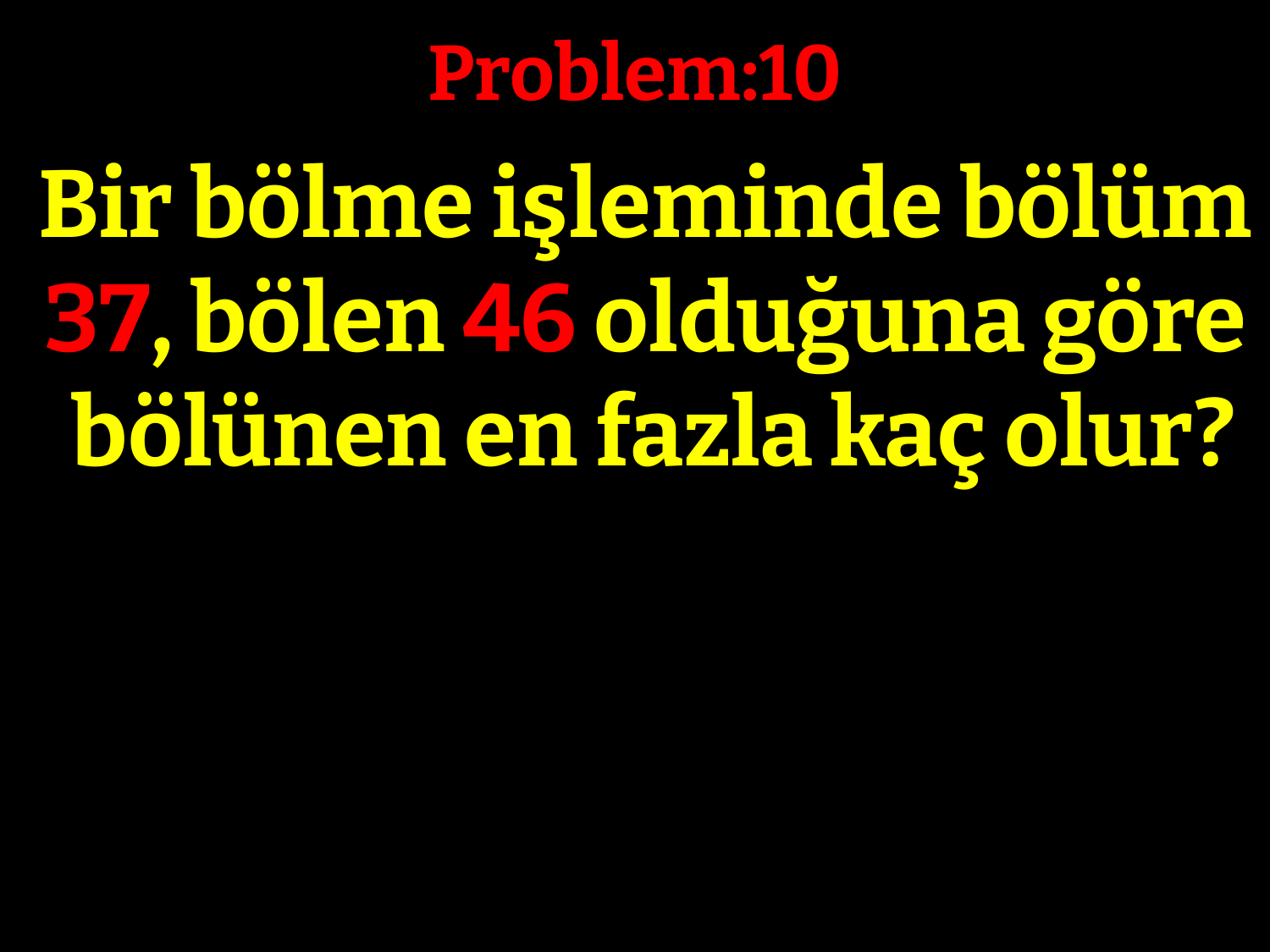

Problem:10
Bir bölme işleminde bölüm 37, bölen 46 olduğuna göre  bölünen en fazla kaç olur?
#